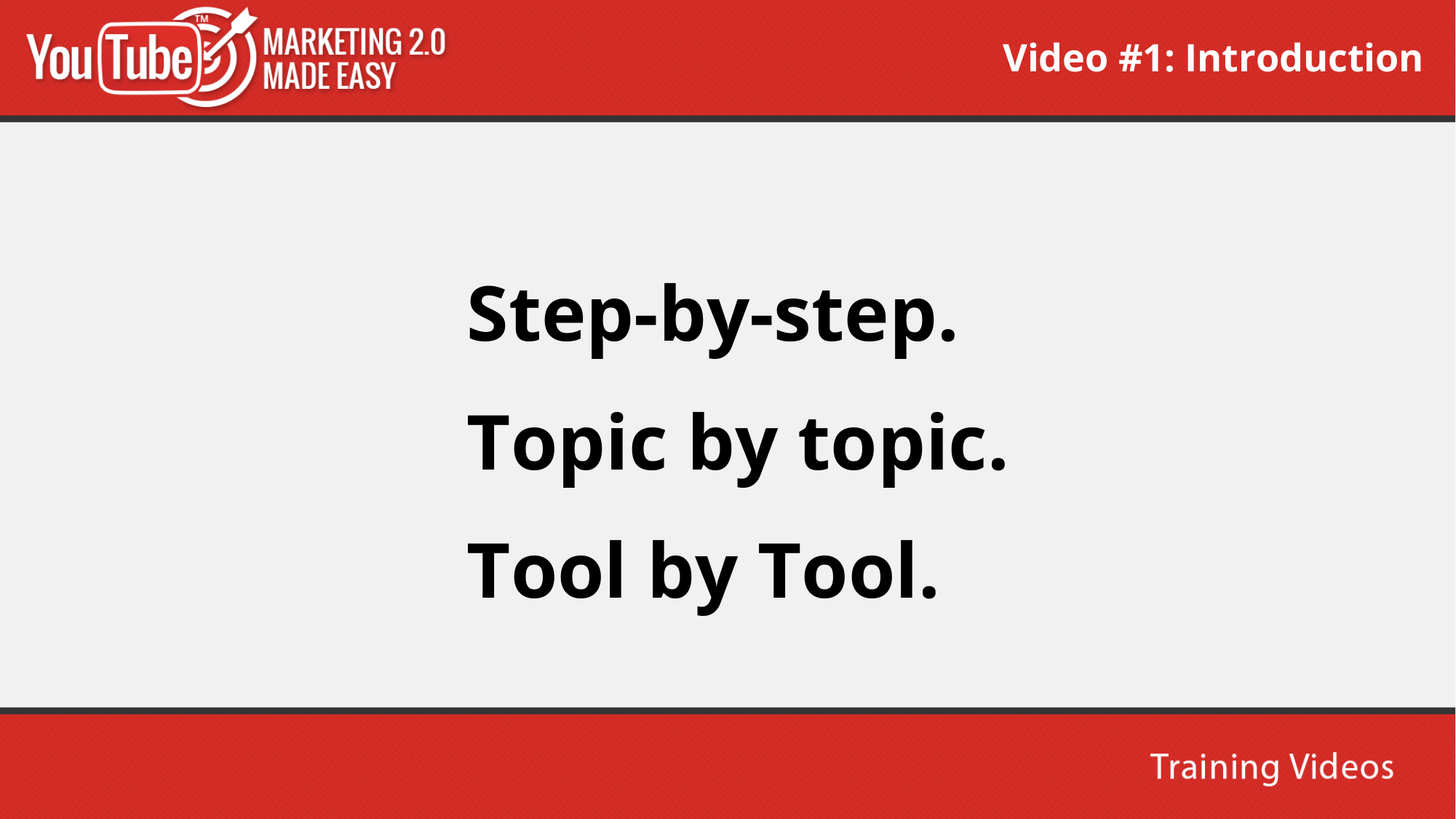

Video #1: Introduction
Step-by-step.
Topic by topic.
Tool by Tool.